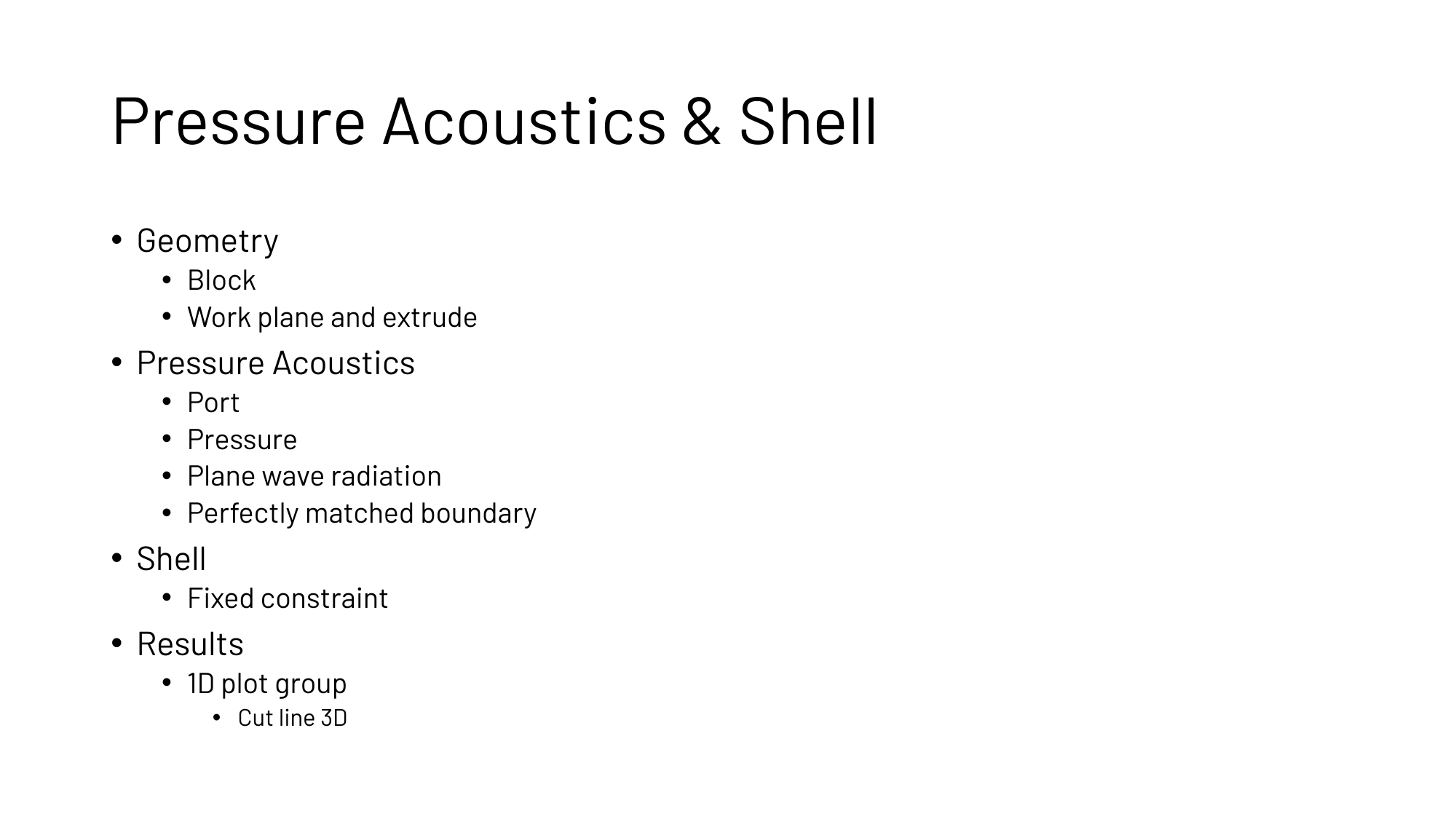

# Pressure Acoustics & Shell
Geometry
Block
Work plane and extrude
Pressure Acoustics
Port
Pressure
Plane wave radiation
Perfectly matched boundary
Shell
Fixed constraint
Results
1D plot group
Cut line 3D